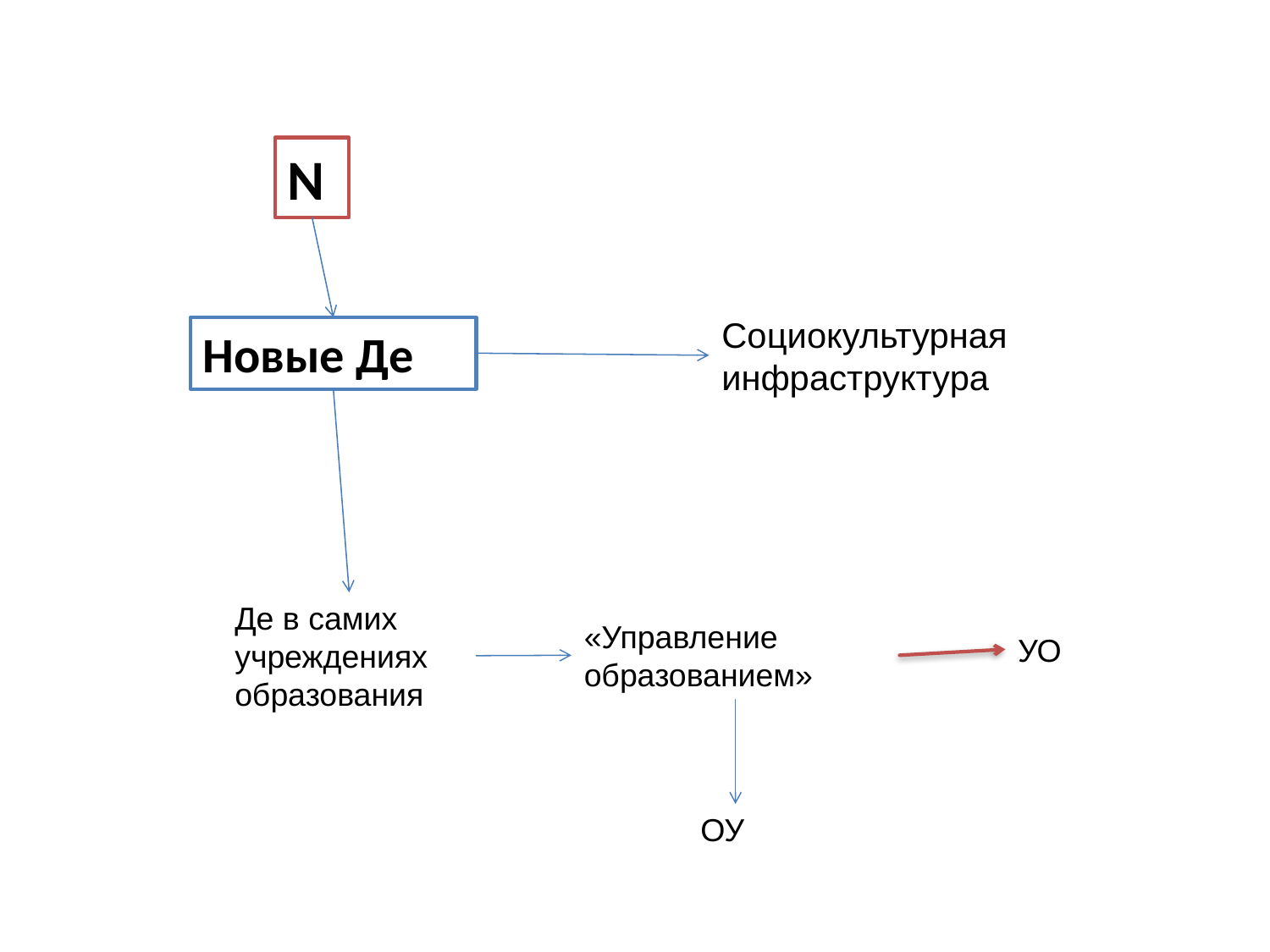

N
Социокультурная инфраструктура
Новые Де
Де в самих учреждениях образования
«Управление образованием»
УО
ОУ